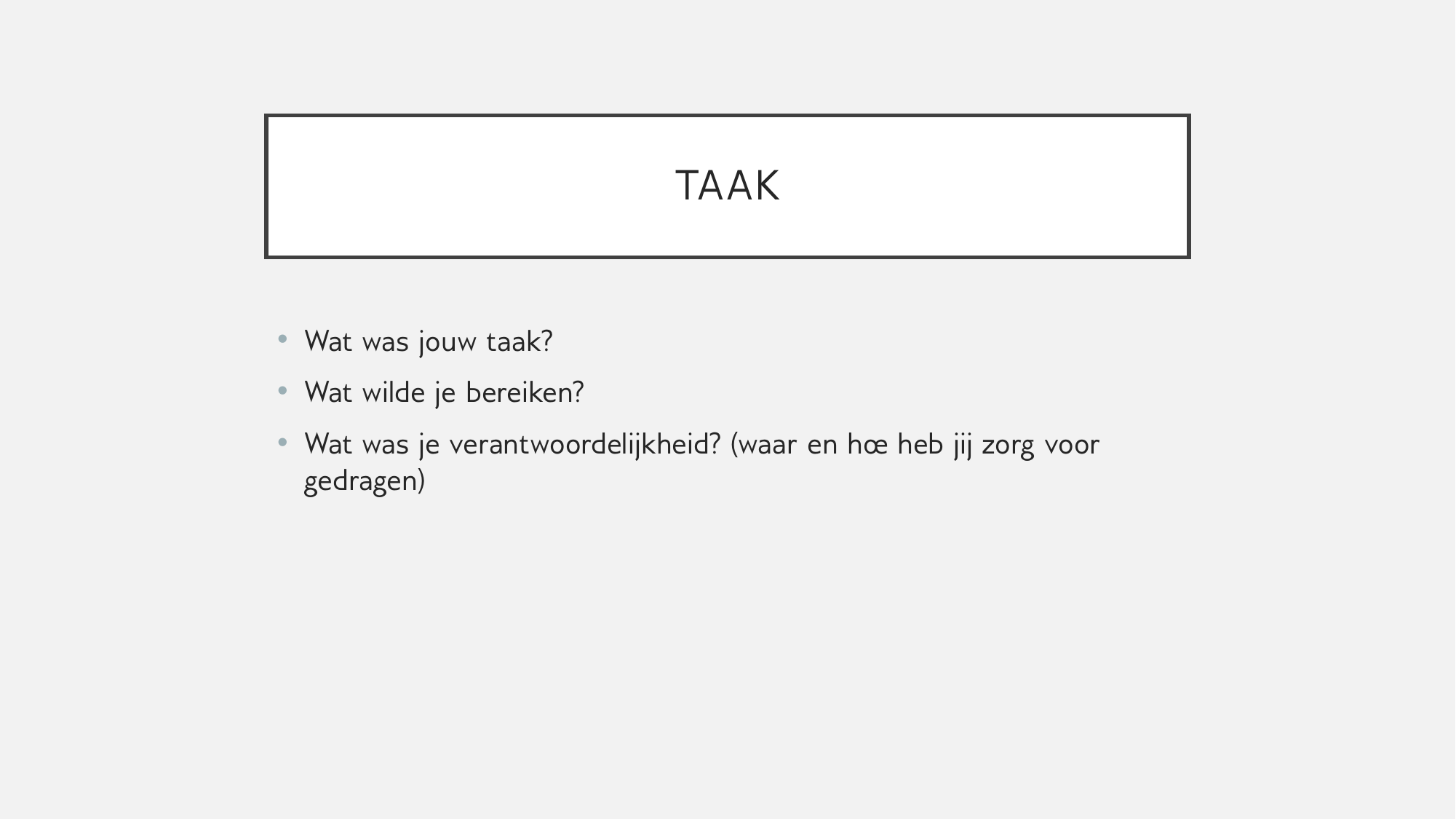

# taak
Wat was jouw taak?
Wat wilde je bereiken?
Wat was je verantwoordelijkheid? (waar en hoe heb jij zorg voor gedragen)